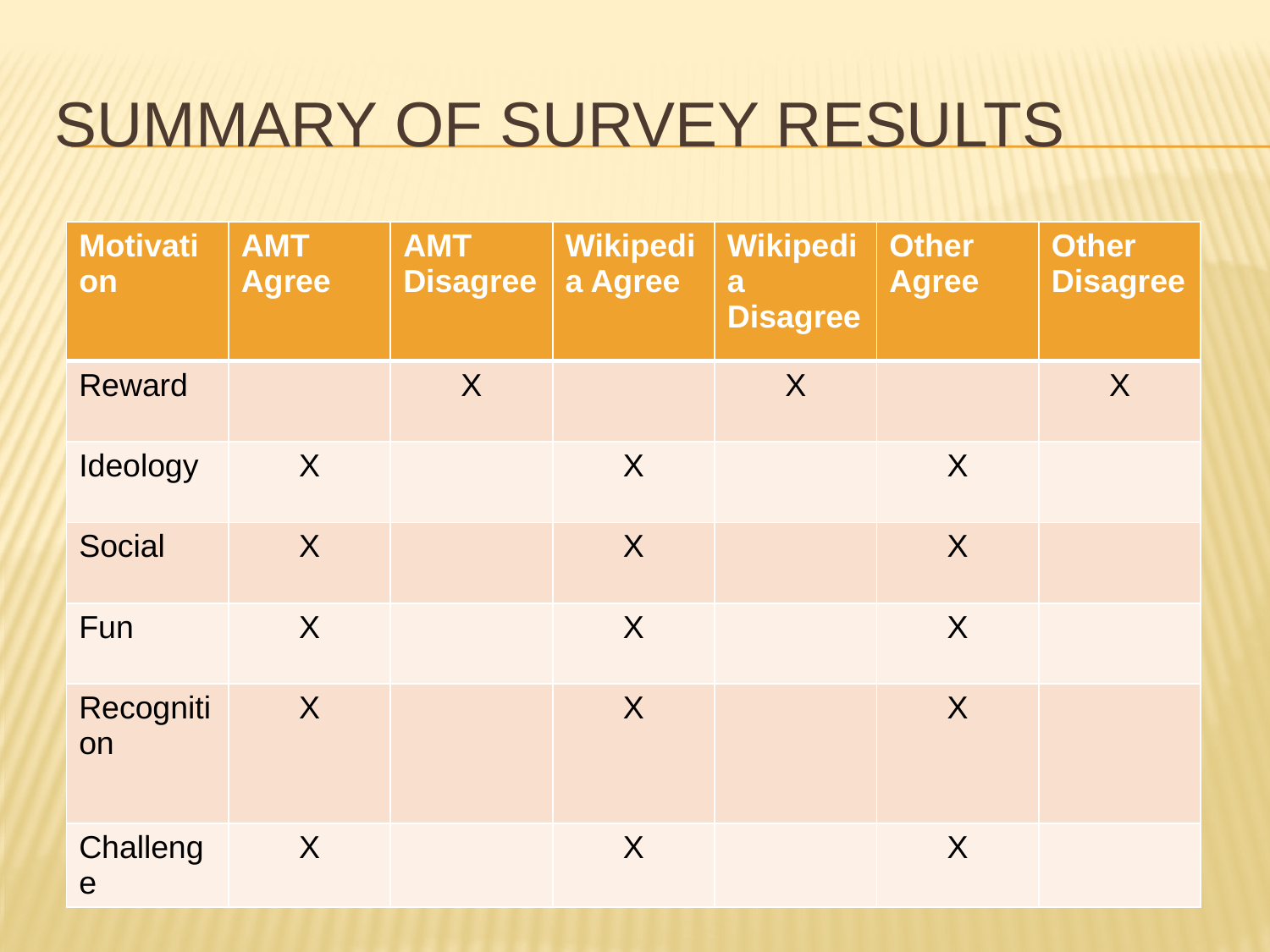

# Summary of Survey Results
| Motivation | AMT Agree | AMT Disagree | Wikipedia Agree | Wikipedia Disagree | Other Agree | Other Disagree |
| --- | --- | --- | --- | --- | --- | --- |
| Reward |  | X |  | X |  | X |
| Ideology | X |  | X |  | X |  |
| Social | X |  | X |  | X |  |
| Fun | X |  | X |  | X |  |
| Recognition | X |  | X |  | X |  |
| Challenge | X |  | X |  | X |  |